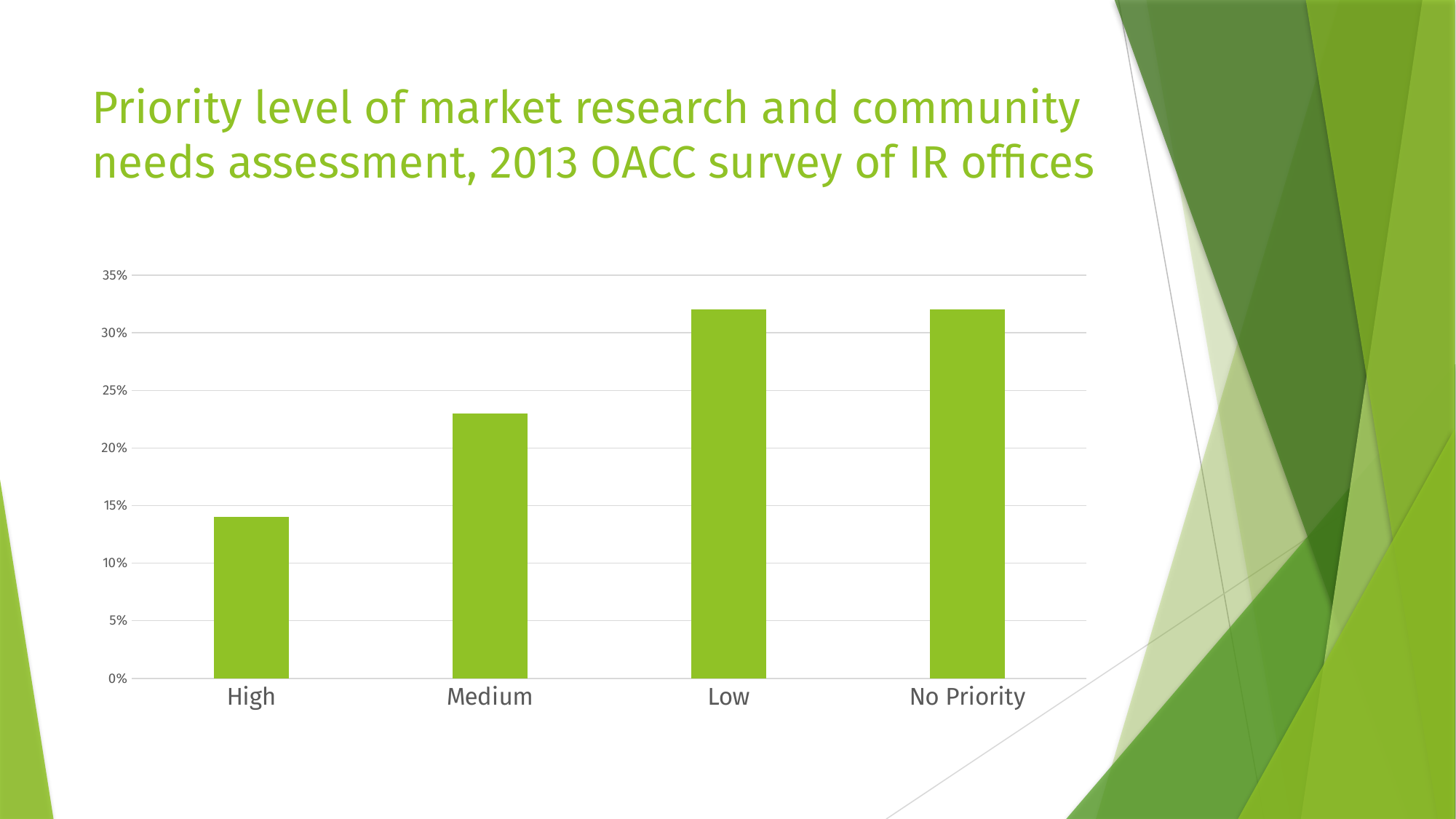

# Priority level of market research and community needs assessment, 2013 OACC survey of IR offices

### Chart

| Category |  |
|---|---|
| High | 0.14 |
| Medium | 0.23 |
| Low | 0.32 |
| No Priority | 0.32 |